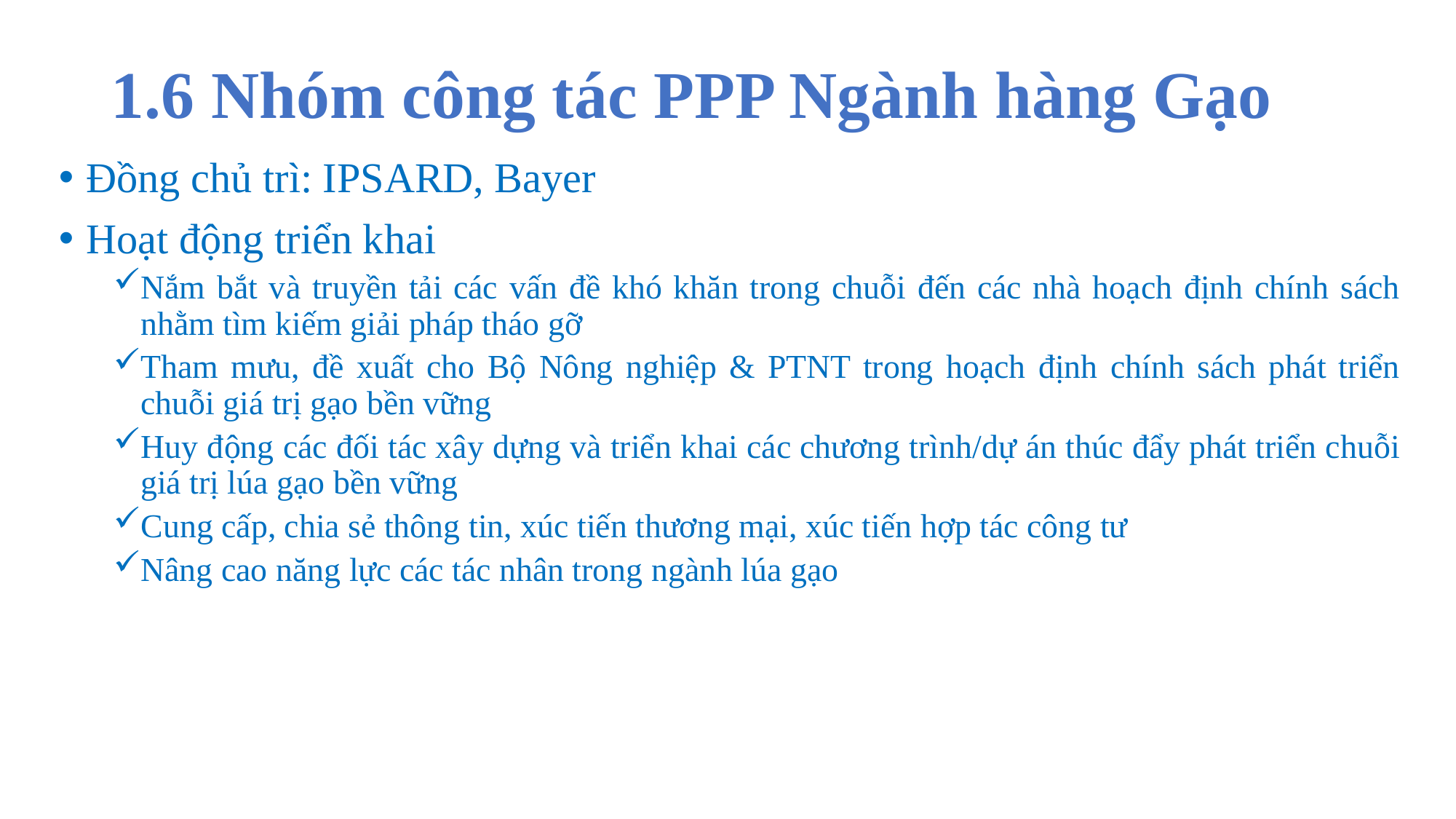

# 1.6 Nhóm công tác PPP Ngành hàng Gạo
Đồng chủ trì: IPSARD, Bayer
Hoạt động triển khai
Nắm bắt và truyền tải các vấn đề khó khăn trong chuỗi đến các nhà hoạch định chính sách nhằm tìm kiếm giải pháp tháo gỡ
Tham mưu, đề xuất cho Bộ Nông nghiệp & PTNT trong hoạch định chính sách phát triển chuỗi giá trị gạo bền vững
Huy động các đối tác xây dựng và triển khai các chương trình/dự án thúc đẩy phát triển chuỗi giá trị lúa gạo bền vững
Cung cấp, chia sẻ thông tin, xúc tiến thương mại, xúc tiến hợp tác công tư
Nâng cao năng lực các tác nhân trong ngành lúa gạo